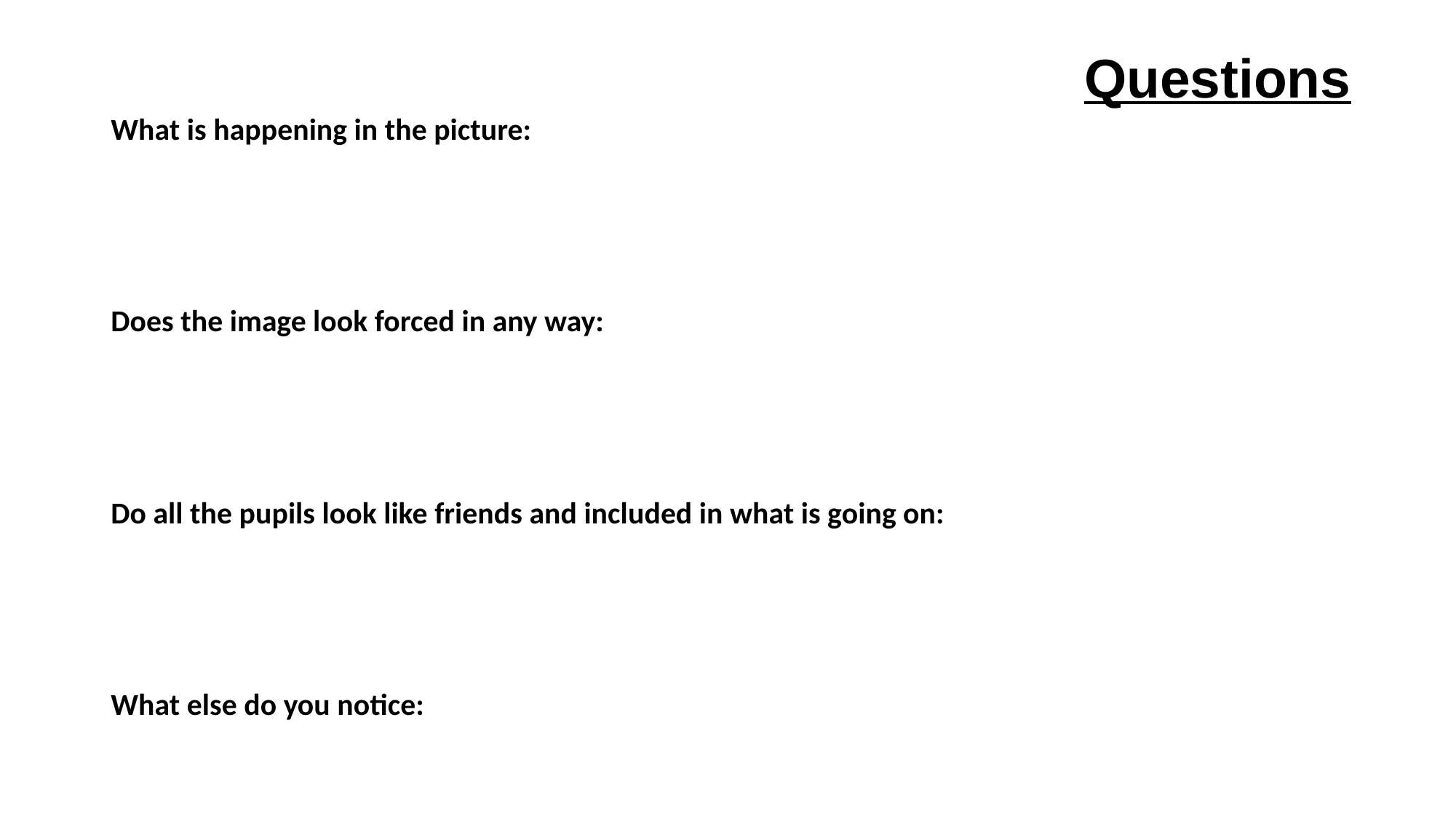

Group of pupils: Questions
Questions
What is happening in the picture:

Does the image look forced in any way:

Do all the pupils look like friends and included in what is going on:

What else do you notice: